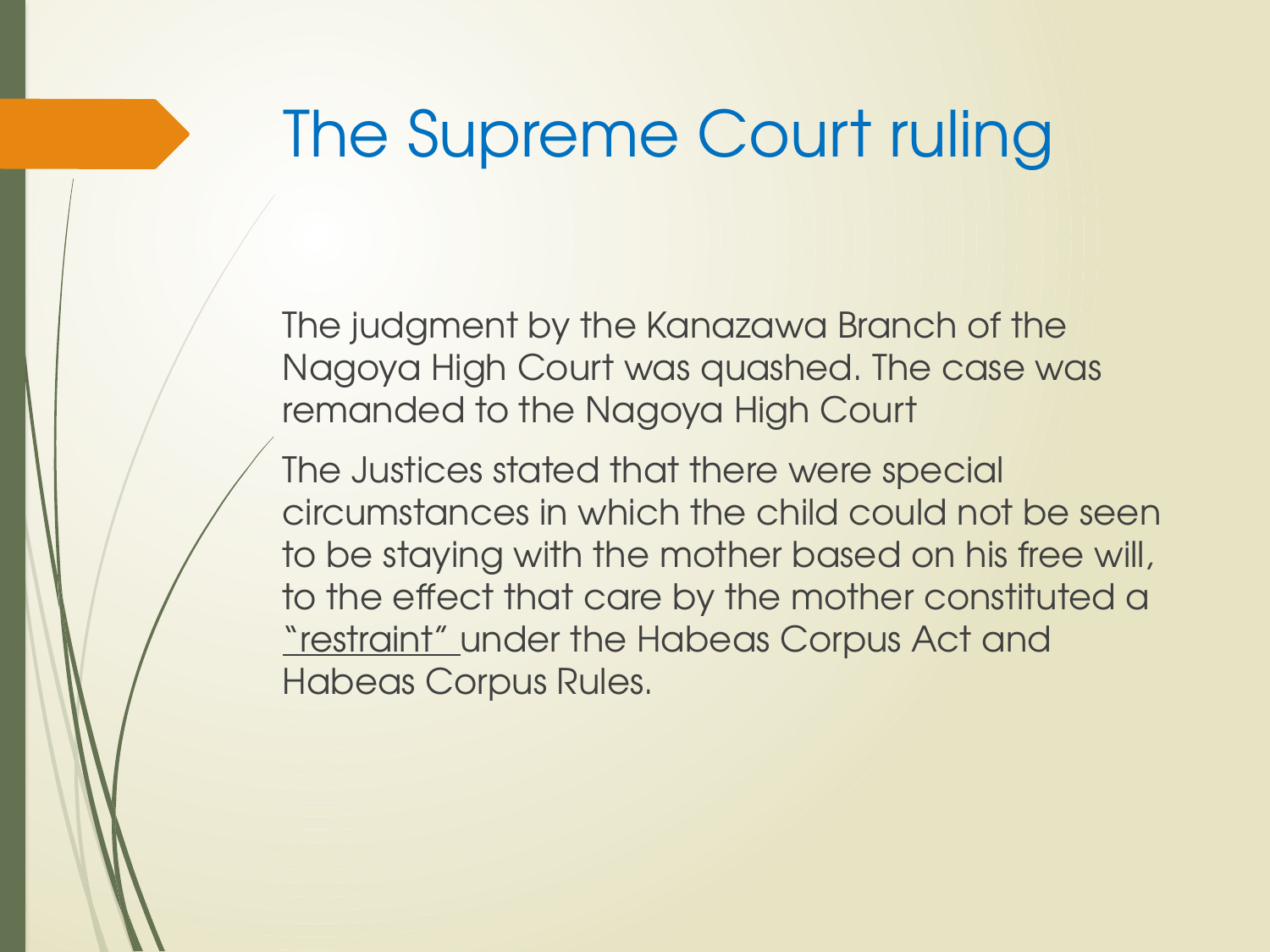

# The Supreme Court ruling
The judgment by the Kanazawa Branch of the Nagoya High Court was quashed. The case was remanded to the Nagoya High Court
The Justices stated that there were special circumstances in which the child could not be seen to be staying with the mother based on his free will, to the effect that care by the mother constituted a “restraint” under the Habeas Corpus Act and Habeas Corpus Rules.